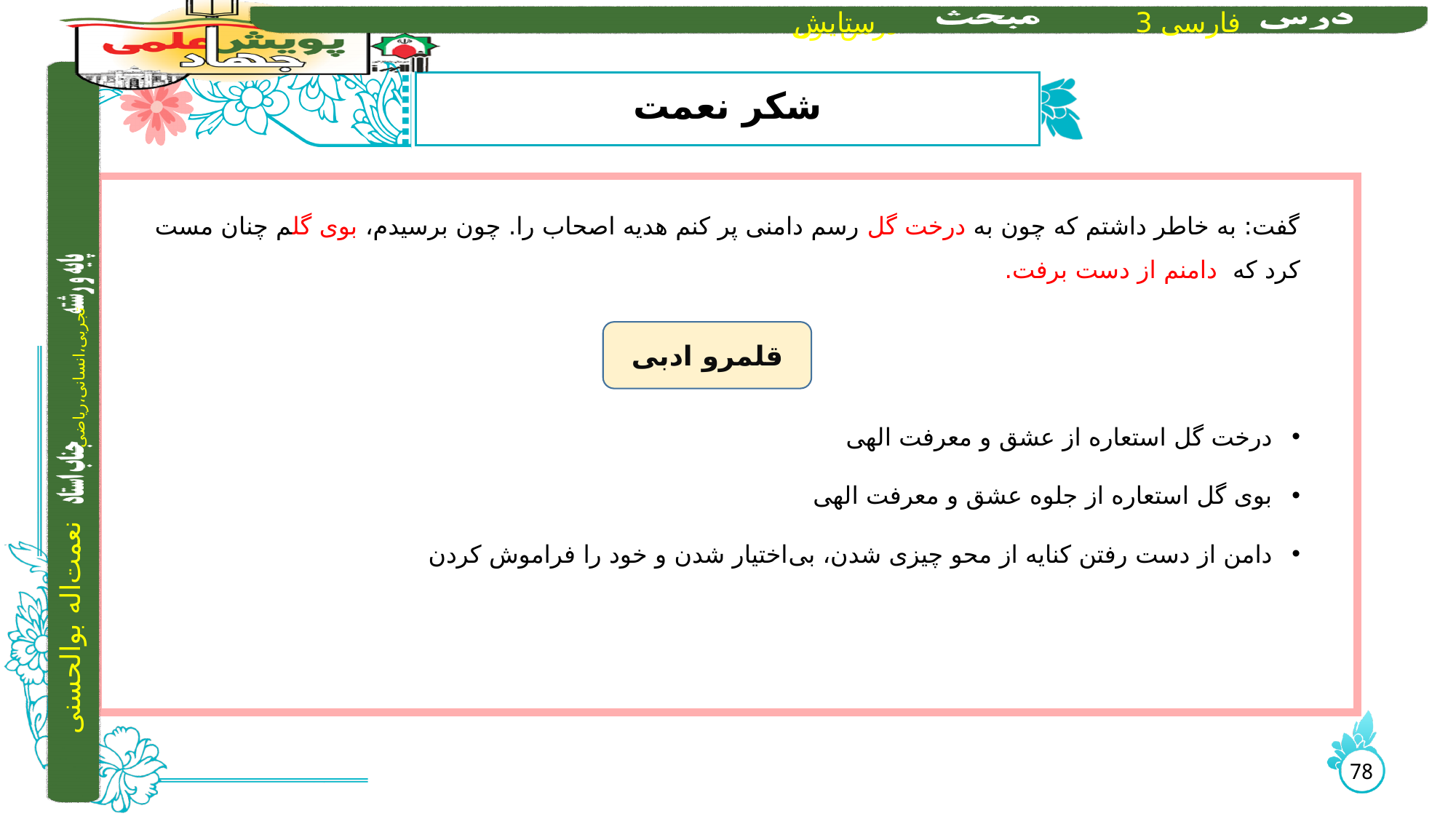

# شکر نعمت
گفت: به خاطر داشتم که چون به درخت گل رسم دامنی پر کنم هدیه اصحاب را. چون برسیدم، بوی گلم چنان مست کرد که  دامنم از دست برفت.

درخت گل استعاره از عشق و معرفت الهی
بوی گل استعاره از جلوه عشق و معرفت الهی
دامن از دست رفتن کنایه از محو چیزی شدن، بی‌اختیار شدن و خود را فراموش کردن